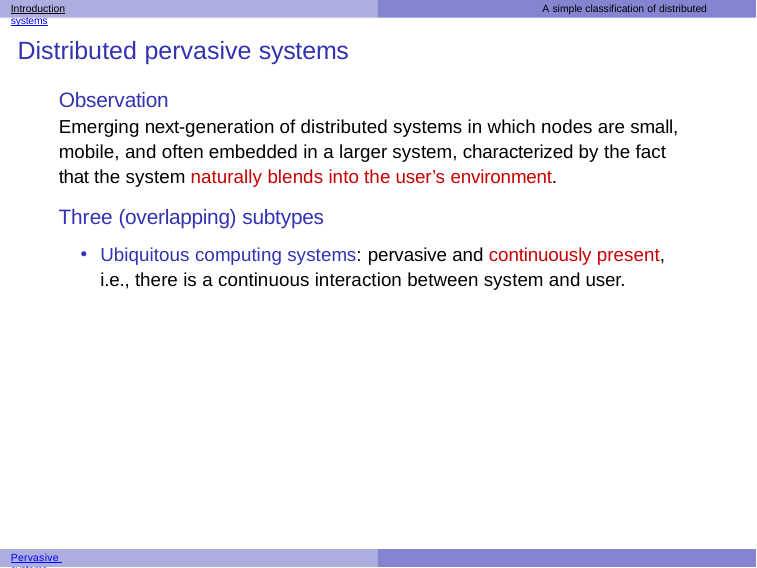

Introduction	A simple classification of distributed systems
# Distributed pervasive systems
Observation
Emerging next-generation of distributed systems in which nodes are small, mobile, and often embedded in a larger system, characterized by the fact that the system naturally blends into the user’s environment.
Three (overlapping) subtypes
Ubiquitous computing systems: pervasive and continuously present, i.e., there is a continuous interaction between system and user.

Pervasive systems